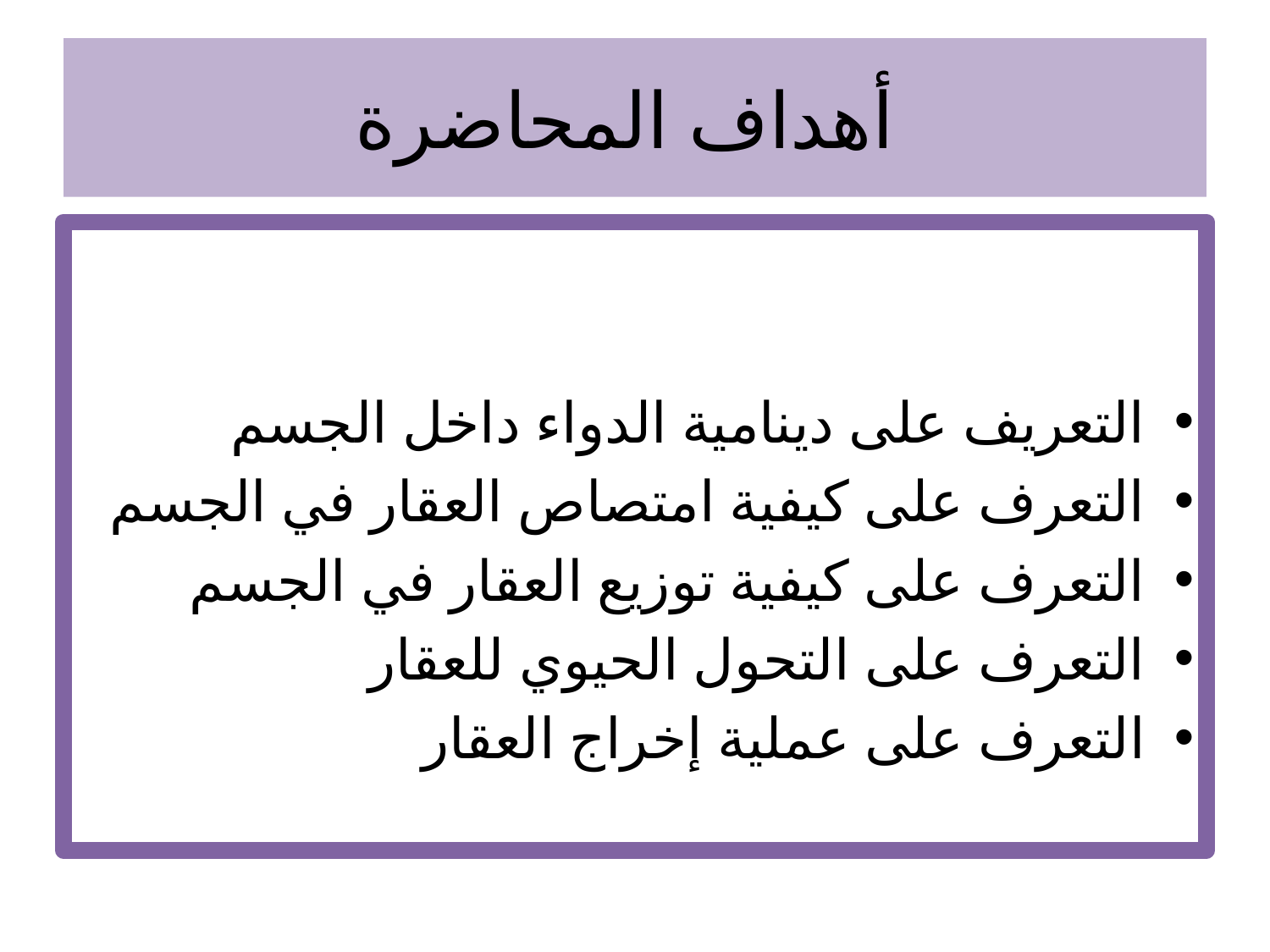

# أهداف المحاضرة

التعريف على دينامية الدواء داخل الجسم
التعرف على كيفية امتصاص العقار في الجسم
التعرف على كيفية توزيع العقار في الجسم
التعرف على التحول الحيوي للعقار
التعرف على عملية إخراج العقار